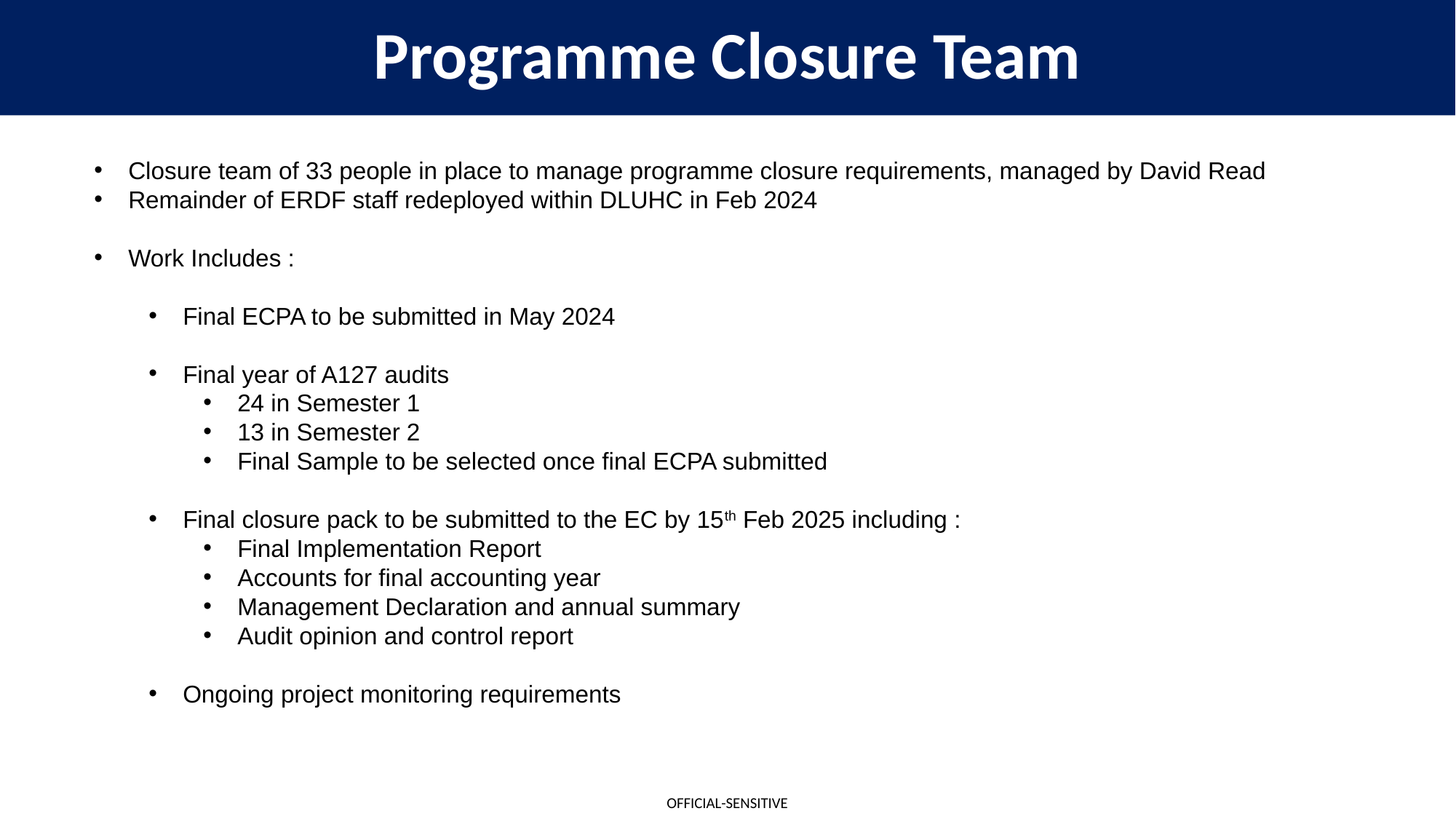

Programme Closure Team
Closure team of 33 people in place to manage programme closure requirements, managed by David Read
Remainder of ERDF staff redeployed within DLUHC in Feb 2024

Work Includes :

Final ECPA to be submitted in May 2024

Final year of A127 audits
24 in Semester 1
13 in Semester 2
Final Sample to be selected once final ECPA submitted

Final closure pack to be submitted to the EC by 15th Feb 2025 including :
Final Implementation Report
Accounts for final accounting year
Management Declaration and annual summary
Audit opinion and control report

Ongoing project monitoring requirements